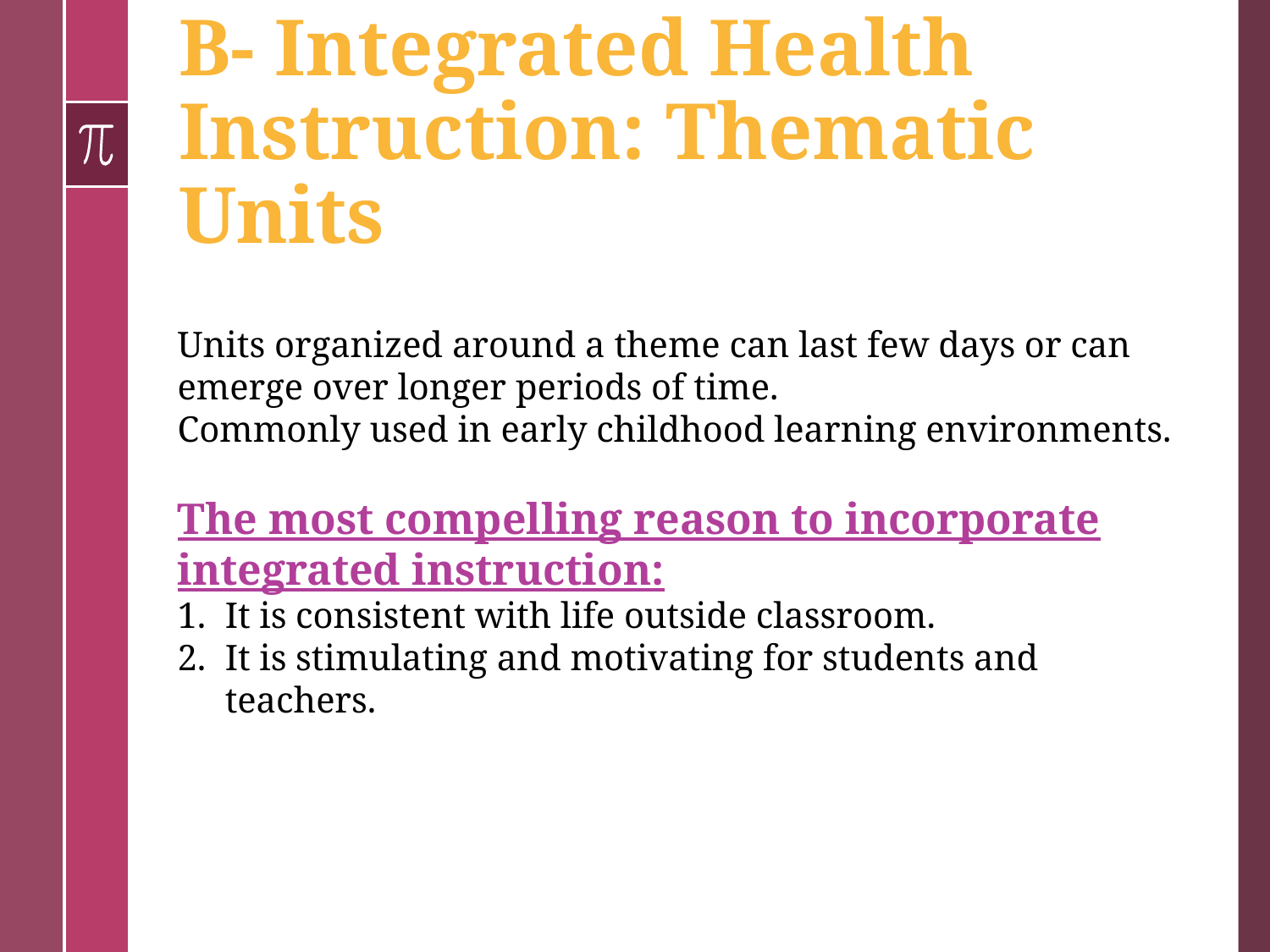

# B- Integrated Health Instruction: Thematic Units
Units organized around a theme can last few days or can emerge over longer periods of time.
Commonly used in early childhood learning environments.

The most compelling reason to incorporate integrated instruction:
It is consistent with life outside classroom.
It is stimulating and motivating for students and teachers.